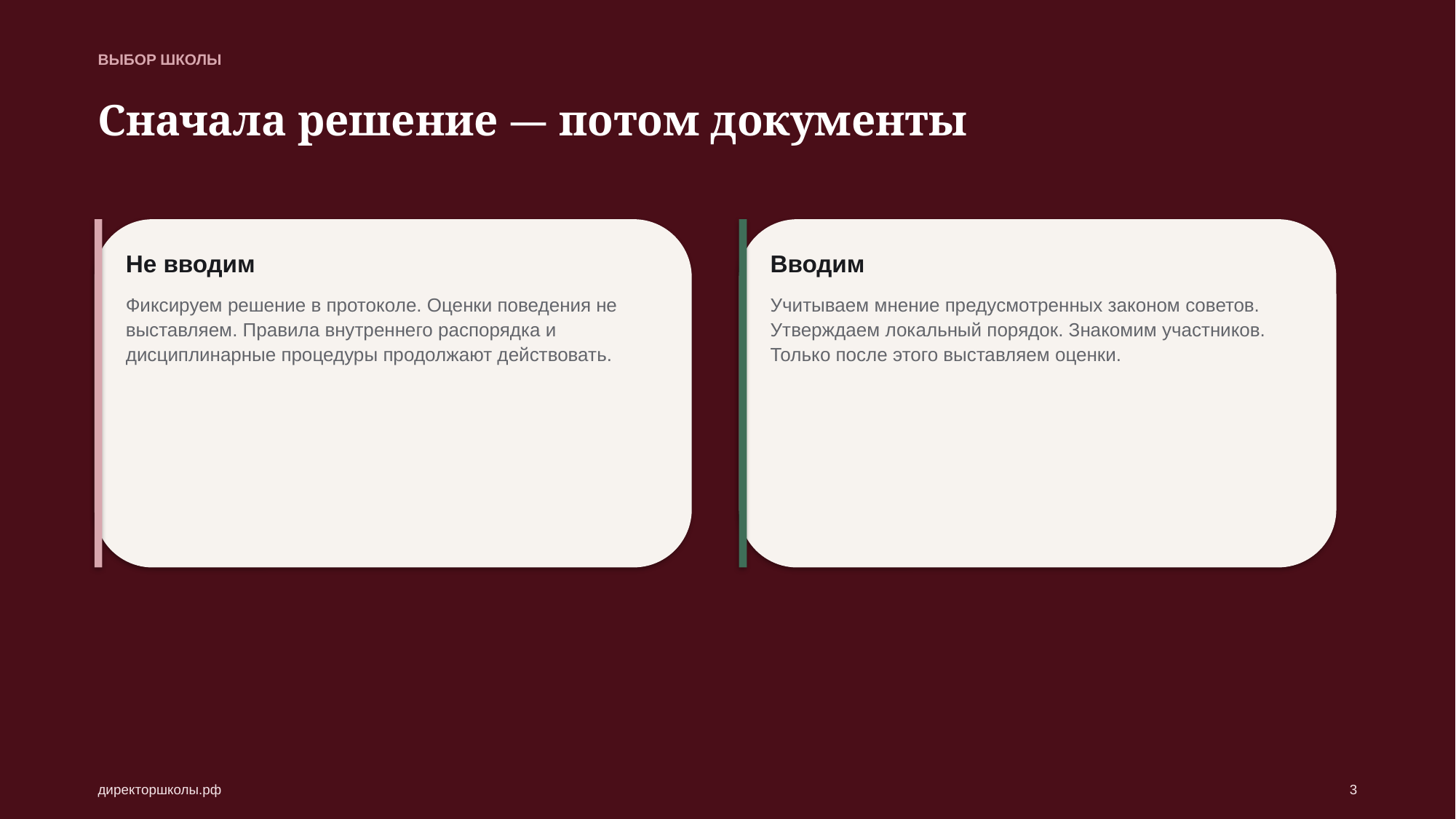

ВЫБОР ШКОЛЫ
Сначала решение — потом документы

Не вводим
Вводим
Фиксируем решение в протоколе. Оценки поведения не выставляем. Правила внутреннего распорядка и дисциплинарные процедуры продолжают действовать.
Учитываем мнение предусмотренных законом советов. Утверждаем локальный порядок. Знакомим участников. Только после этого выставляем оценки.
директоршколы.рф
3